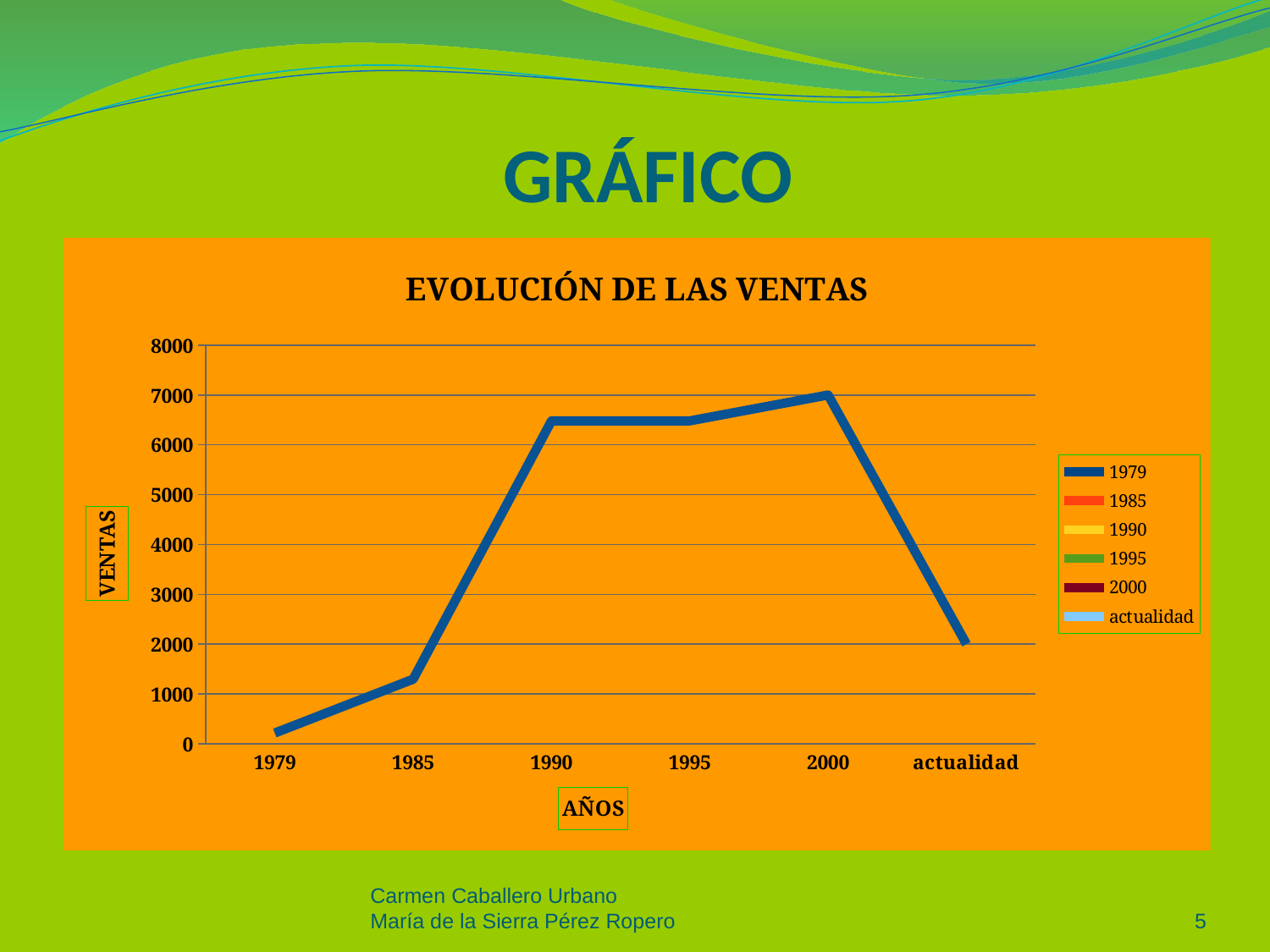

# GRÁFICO

### Chart: EVOLUCIÓN DE LAS VENTAS

| Category | VENTAS |
|---|---|
| 1979 | 216.0 |
| 1985 | 1296.0 |
| 1990 | 6480.0 |
| 1995 | 6480.0 |
| 2000 | 7000.0 |
| actualidad | 2000.0 |
Carmen Caballero Urbano
María de la Sierra Pérez Ropero
5